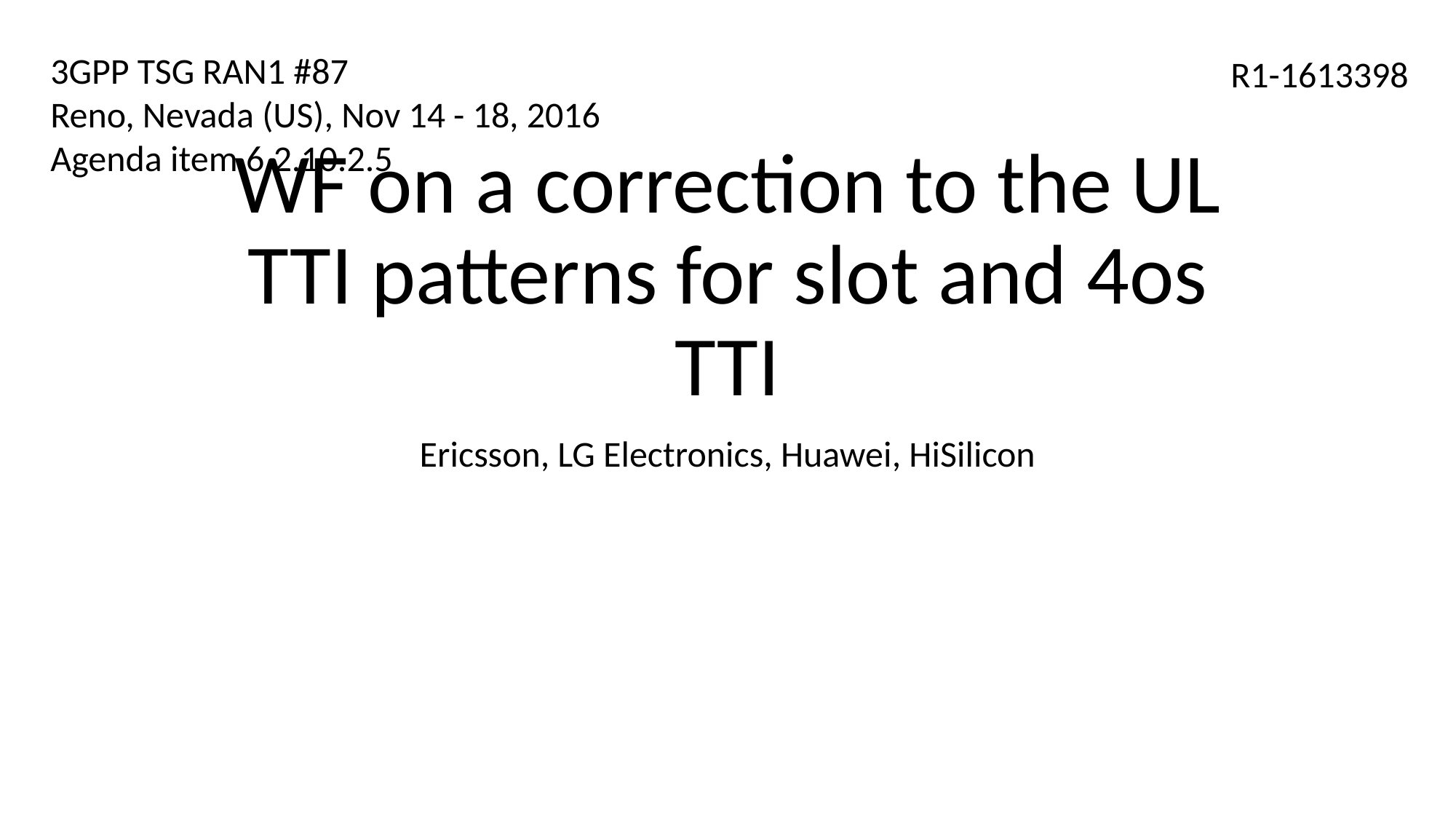

3GPP TSG RAN1 #87
Reno, Nevada (US), Nov 14 - 18, 2016
Agenda item 6.2.10.2.5
R1-1613398
# WF on a correction to the UL TTI patterns for slot and 4os TTI
Ericsson, LG Electronics, Huawei, HiSilicon